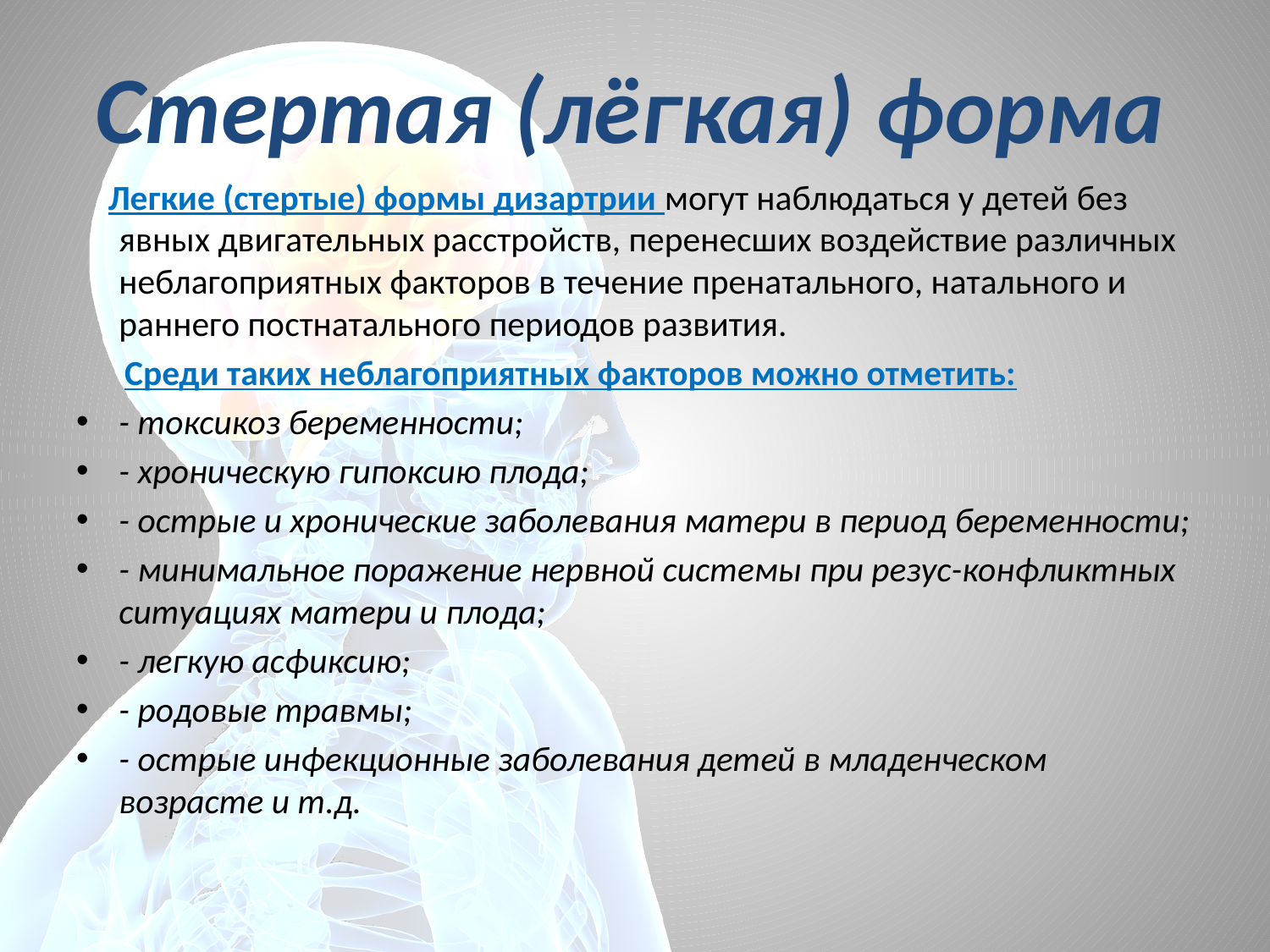

# Стертая (лёгкая) форма
    Легкие (стертые) формы дизартрии могут наблюдаться у детей без явных двигательных расстройств, перенесших воздействие различных неблагоприятных факторов в течение пренатального, натального и раннего постнатального периодов развития.
      Среди таких неблагоприятных факторов можно отметить:
- токсикоз беременности;
- хроническую гипоксию плода;
- острые и хронические заболевания матери в период беременности;
- минимальное поражение нервной системы при резус-конфликтных ситуациях матери и плода;
- легкую асфиксию;
- родовые травмы;
- острые инфекционные заболевания детей в младенческом возрасте и т.д.